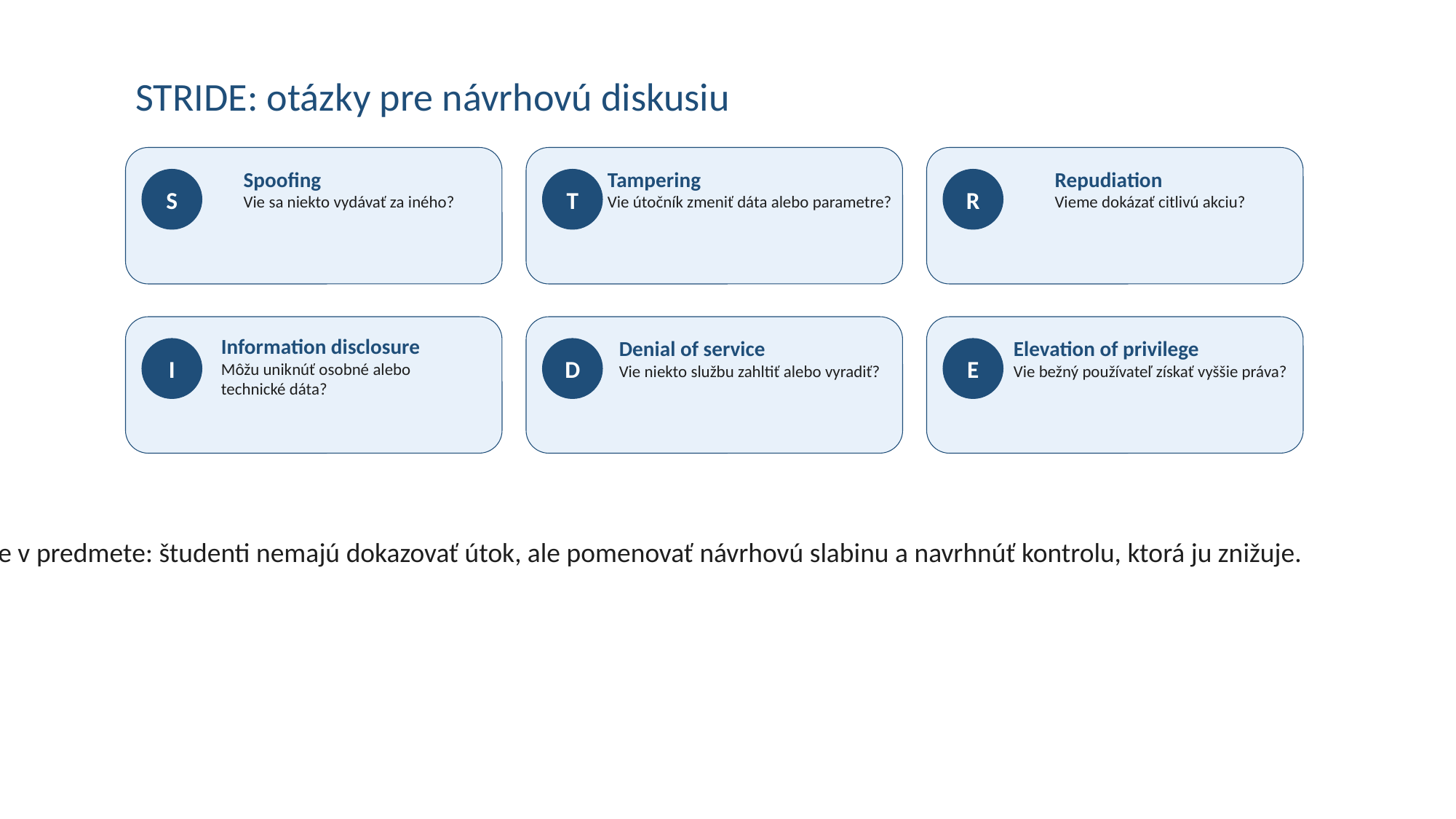

# STRIDE: otázky pre návrhovú diskusiu

Spoofing
Vie sa niekto vydávať za iného?
Tampering
Vie útočník zmeniť dáta alebo parametre?
Repudiation
Vieme dokázať citlivú akciu?
S
T
R

Information disclosure
Môžu uniknúť osobné alebo
technické dáta?
Denial of service
Vie niekto službu zahltiť alebo vyradiť?
Elevation of privilege
Vie bežný používateľ získať vyššie práva?
I
D
E
Použitie v predmete: študenti nemajú dokazovať útok, ale pomenovať návrhovú slabinu a navrhnúť kontrolu, ktorá ju znižuje.